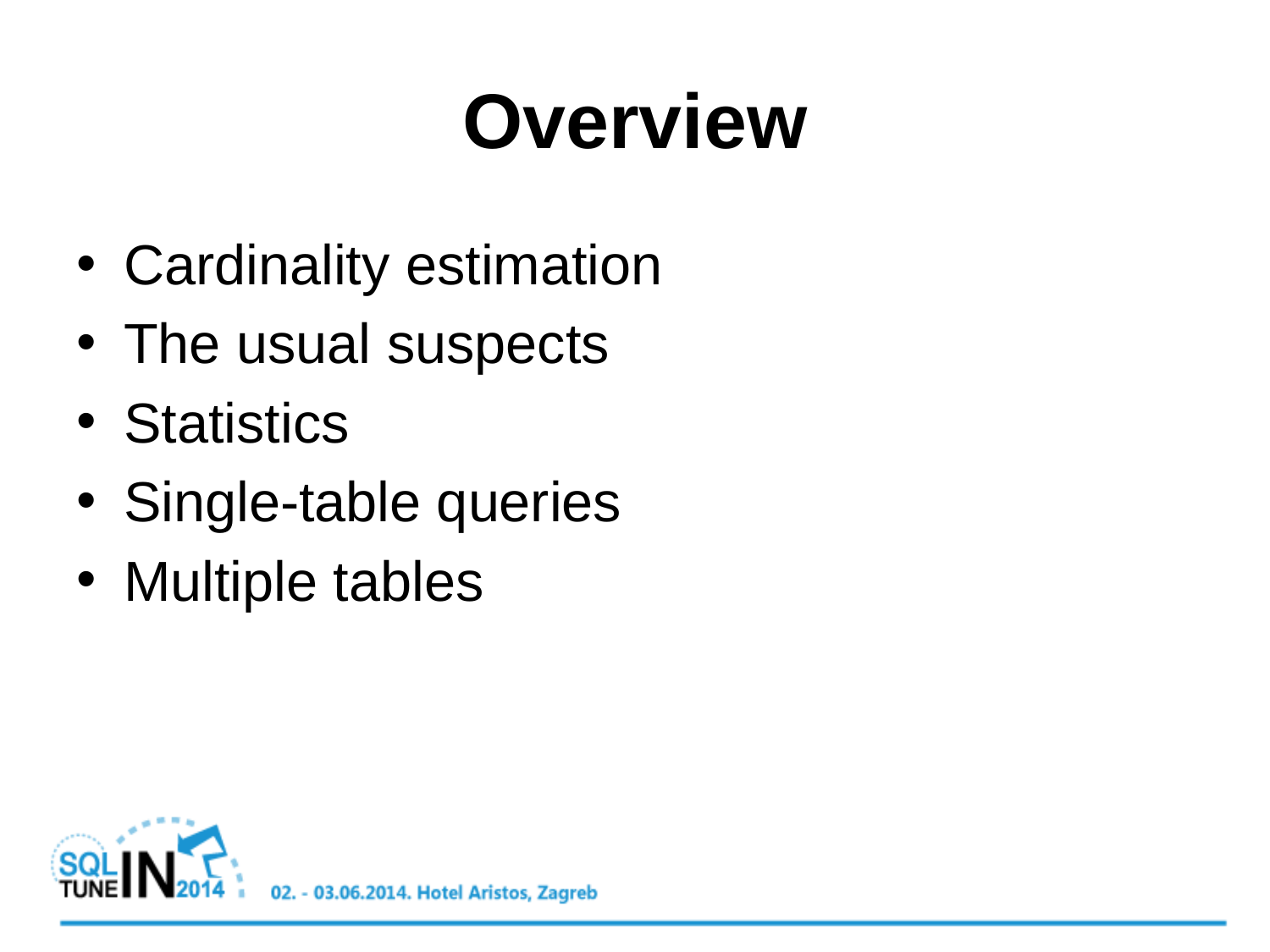

# Overview
Cardinality estimation
The usual suspects
Statistics
Single-table queries
Multiple tables